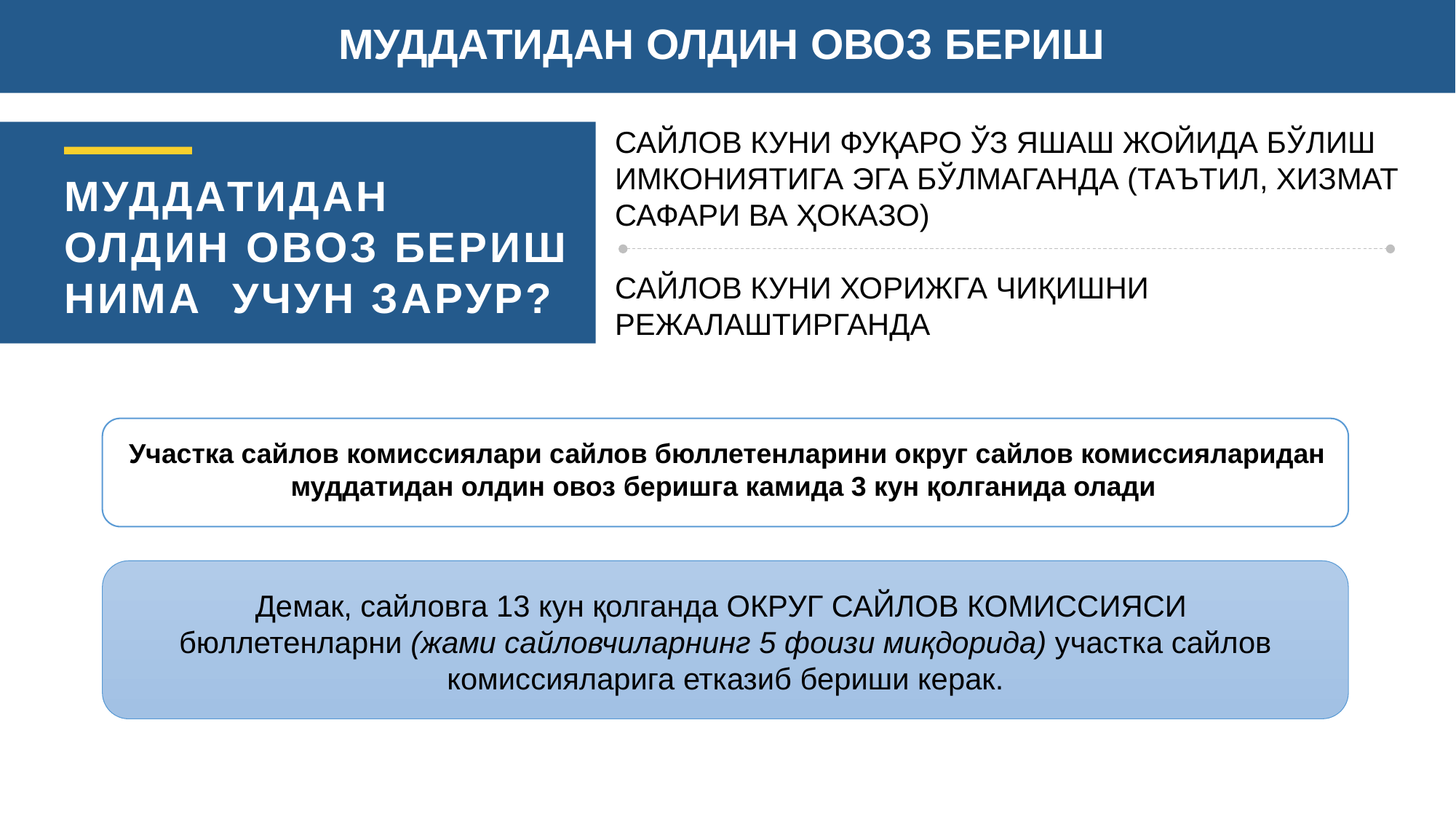

МУДДАТИДАН ОЛДИН ОВОЗ БЕРИШ

САЙЛОВ КУНИ ФУҚАРО ЎЗ ЯШАШ ЖОЙИДА БЎЛИШ ИМКОНИЯТИГА ЭГА БЎЛМАГАНДА (ТАЪТИЛ, ХИЗМАТ САФАРИ ВА ҲОКАЗО)

САЙЛОВ КУНИ ХОРИЖГА ЧИҚИШНИ РЕЖАЛАШТИРГАНДА

МУДДАТИДАН
ОЛДИН ОВОЗ БЕРИШ НИМА  УЧУН ЗАРУР?

Участка сайлов комиссиялари сайлов бюллетенларини округ сайлов комиссияларидан муддатидан олдин овоз беришга камида 3 кун қолганида олади

Демак, сайловга 13 кун қолганда ОКРУГ САЙЛОВ КОМИССИЯСИ
бюллетенларни (жами сайловчиларнинг 5 фоизи миқдорида) участка сайлов комиссияларига етказиб бериши керак.